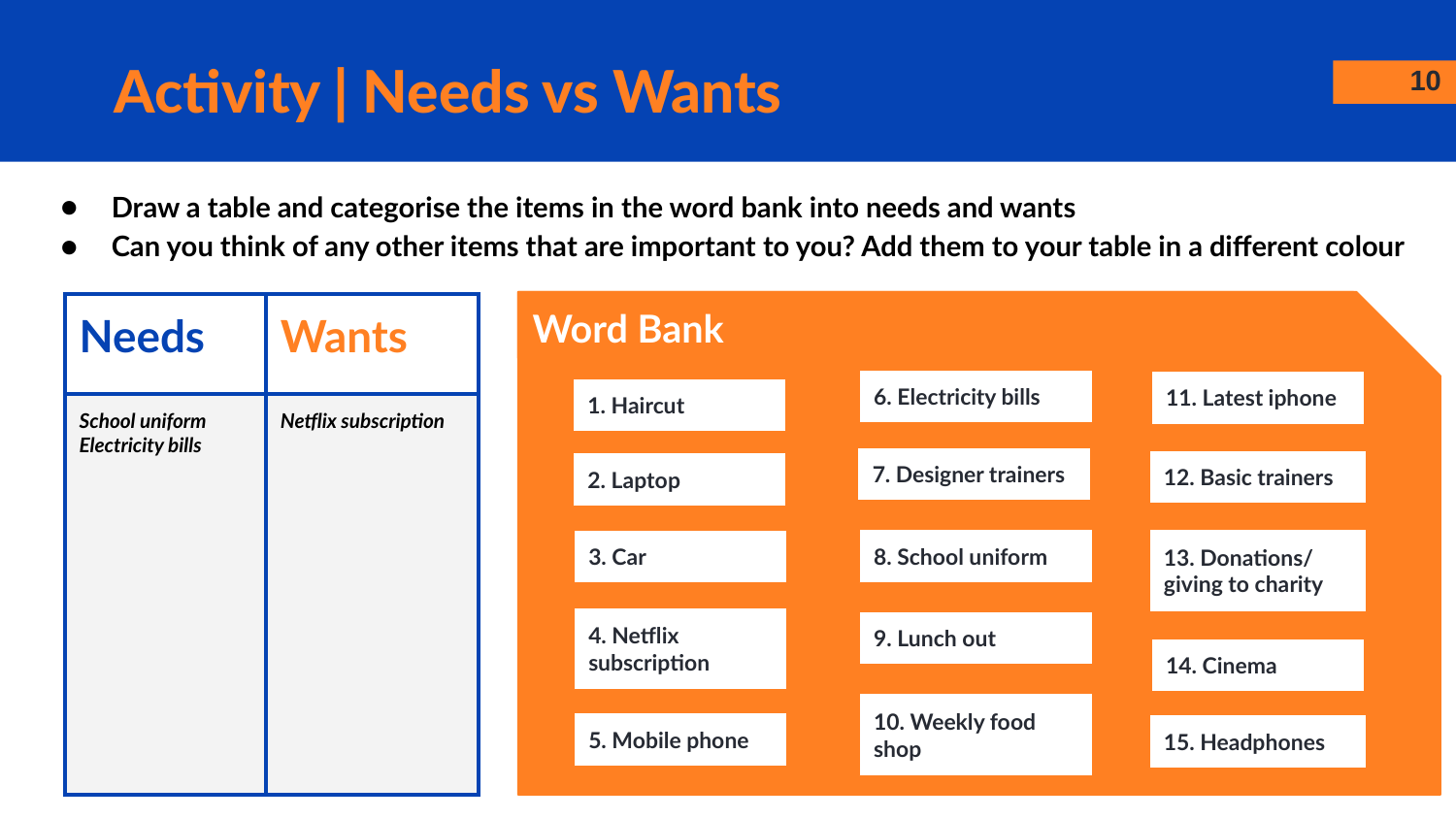

# Activity | Needs vs Wants
10
Draw a table and categorise the items in the word bank into needs and wants
Can you think of any other items that are important to you? Add them to your table in a different colour
Word Bank

| Needs | Wants |
| --- | --- |
| School uniform Electricity bills | Netflix subscription |
6. Electricity bills
11. Latest iphone
1. Haircut
7. Designer trainers
12. Basic trainers
2. Laptop

13. Donations/ giving to charity
8. School uniform
3. Car
4. Netflix subscription
9. Lunch out
14. Cinema
10. Weekly food shop
5. Mobile phone
15. Headphones